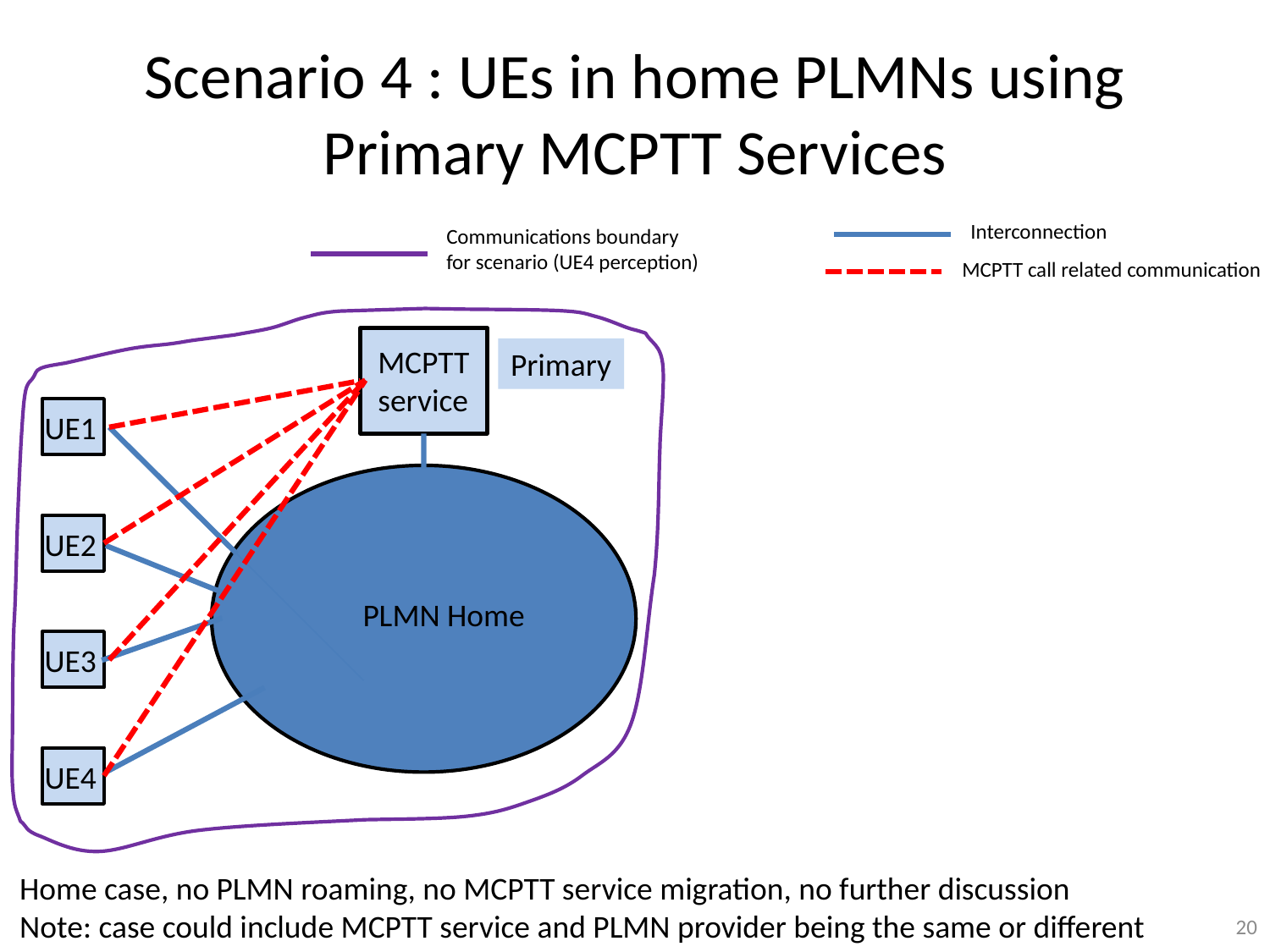

# Scenario 4 : UEs in home PLMNs using Primary MCPTT Services
Interconnection
Communications boundary for scenario (UE4 perception)
MCPTT call related communication

MCPTT
service
Primary

UE1

UE2
PLMN Home

UE3

UE4
Home case, no PLMN roaming, no MCPTT service migration, no further discussion
Note: case could include MCPTT service and PLMN provider being the same or different
20